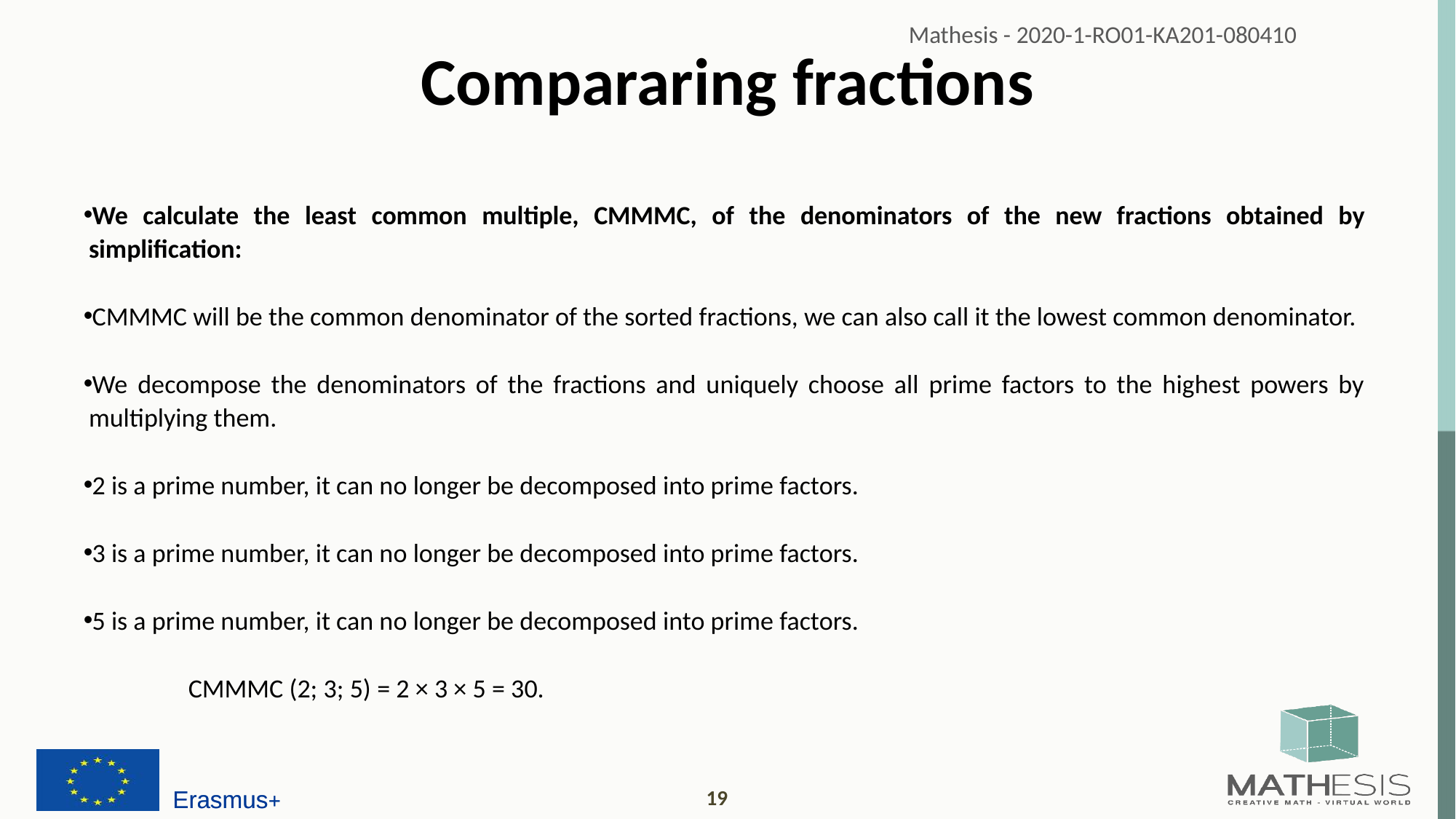

# Compararing fractions
We calculate the least common multiple, CMMMC, of the denominators of the new fractions obtained by simplification:
CMMMC will be the common denominator of the sorted fractions, we can also call it the lowest common denominator.
We decompose the denominators of the fractions and uniquely choose all prime factors to the highest powers by multiplying them.
2 is a prime number, it can no longer be decomposed into prime factors.
3 is a prime number, it can no longer be decomposed into prime factors.
5 is a prime number, it can no longer be decomposed into prime factors.
		CMMMC (2; 3; 5) = 2 × 3 × 5 = 30.